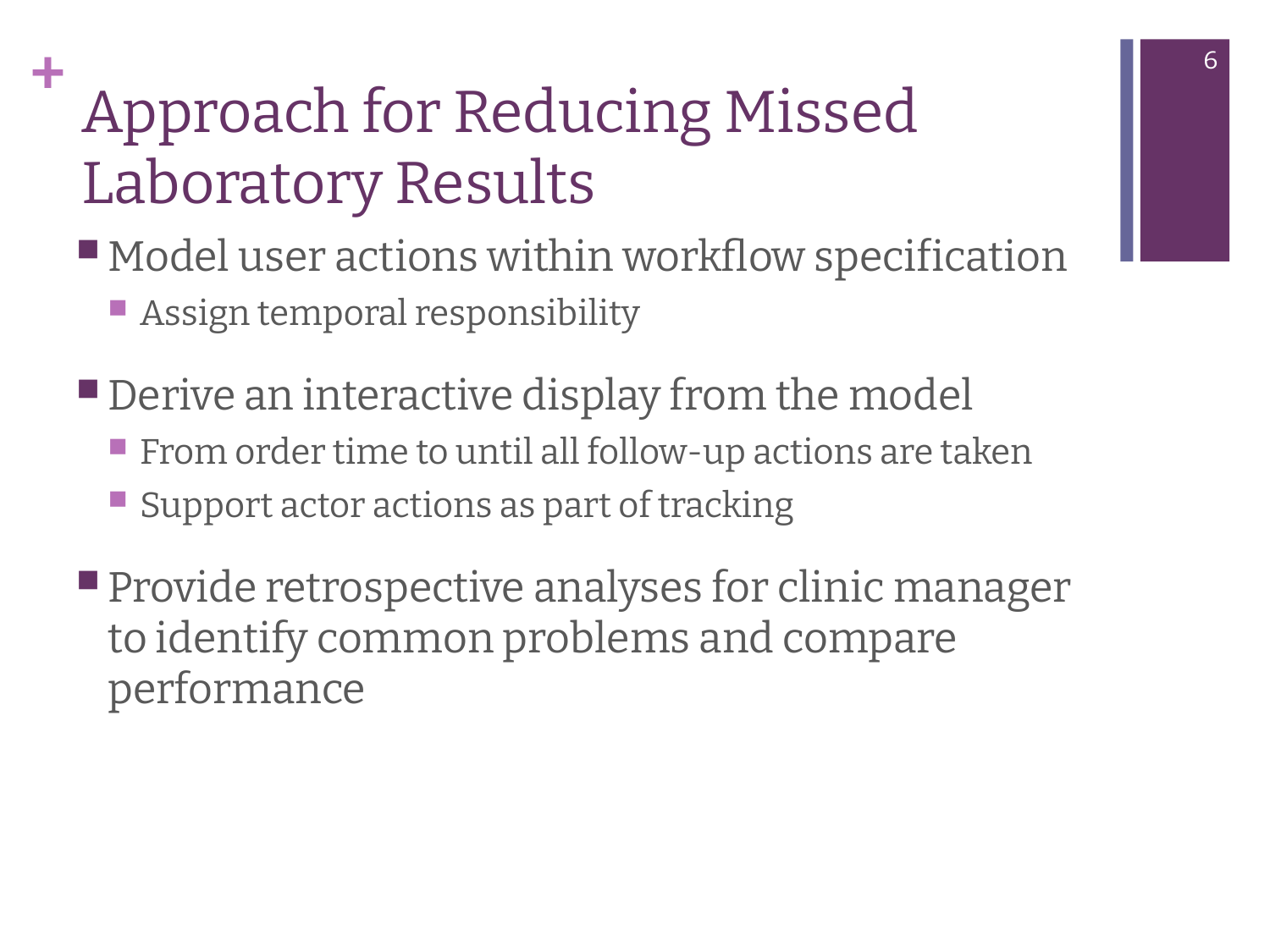

6
# Approach for Reducing Missed Laboratory Results
Model user actions within workflow specification
Assign temporal responsibility
Derive an interactive display from the model
From order time to until all follow-up actions are taken
Support actor actions as part of tracking
Provide retrospective analyses for clinic manager to identify common problems and compare performance